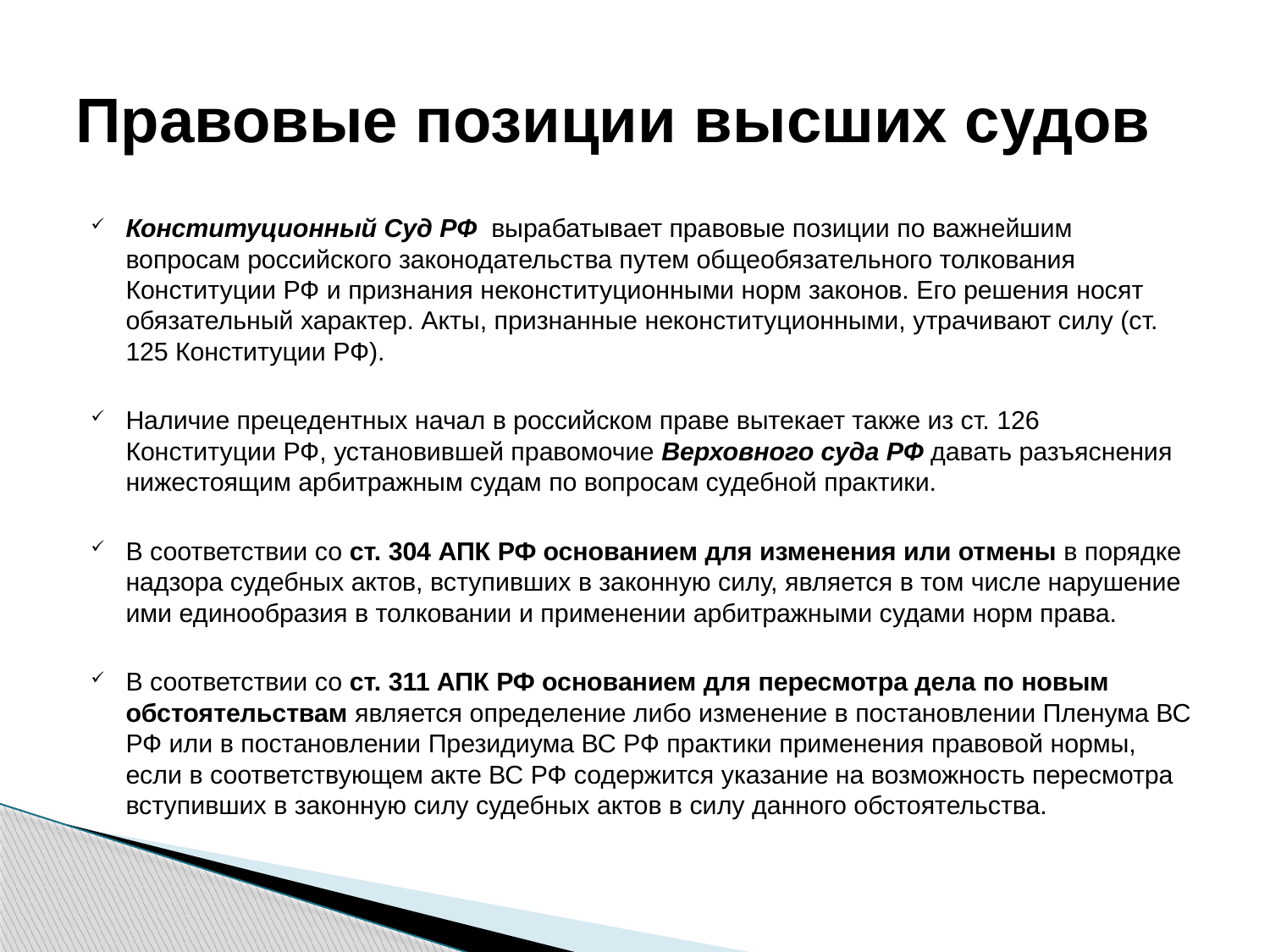

# Правовые позиции высших судов
Конституционный Суд РФ  вырабатывает правовые позиции по важнейшим вопросам российского законодательства путем общеобязательного толкования Конституции РФ и признания неконституционными норм законов. Его решения носят обязательный характер. Акты, признанные неконституционными, утрачивают силу (ст. 125 Конституции РФ).

Наличие прецедентных начал в российском праве вытекает также из ст. 126 Конституции РФ, установившей правомочие Верховного суда РФ давать разъяснения нижестоящим арбитражным судам по вопросам судебной практики.

В соответствии со ст. 304 АПК РФ основанием для изменения или отмены в порядке надзора судебных актов, вступивших в законную силу, является в том числе нарушение ими единообразия в толковании и применении арбитражными судами норм права.

В соответствии со ст. 311 АПК РФ основанием для пересмотра дела по новым обстоятельствам является определение либо изменение в постановлении Пленума ВС РФ или в постановлении Президиума ВС РФ практики применения правовой нормы, если в соответствующем акте ВС РФ содержится указание на возможность пересмотра вступивших в законную силу судебных актов в силу данного обстоятельства.